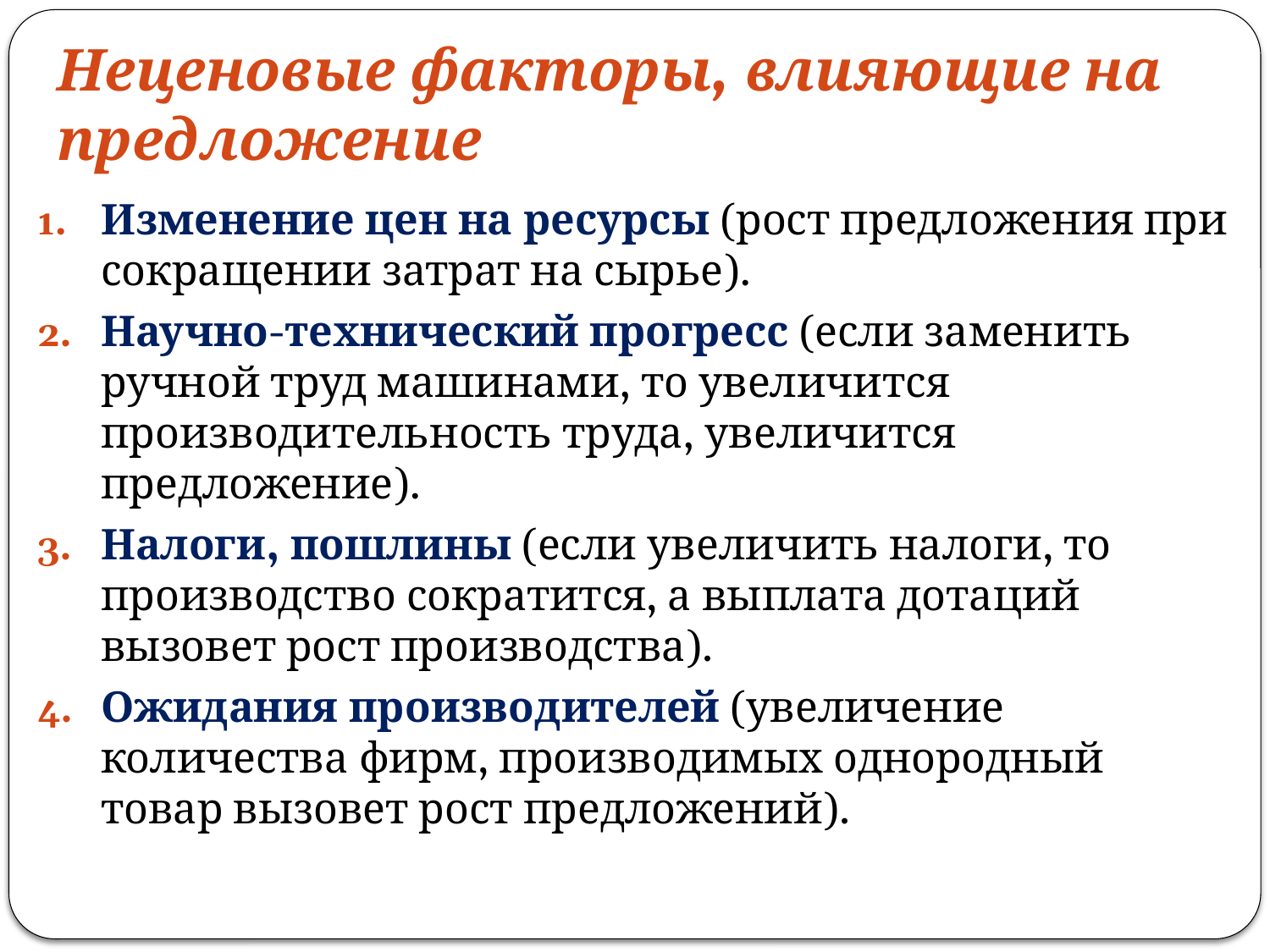

# Неценовые факторы, влияющие на предложение
Изменение цен на ресурсы (рост предложения при сокращении затрат на сырье).
Научно-технический прогресс (если заменить ручной труд машинами, то увеличится производительность труда, увеличится предложение).
Налоги, пошлины (если увеличить налоги, то производство сократится, а выплата дотаций вызовет рост производства).
Ожидания производителей (увеличение количества фирм, производимых однородный товар вызовет рост предложений).